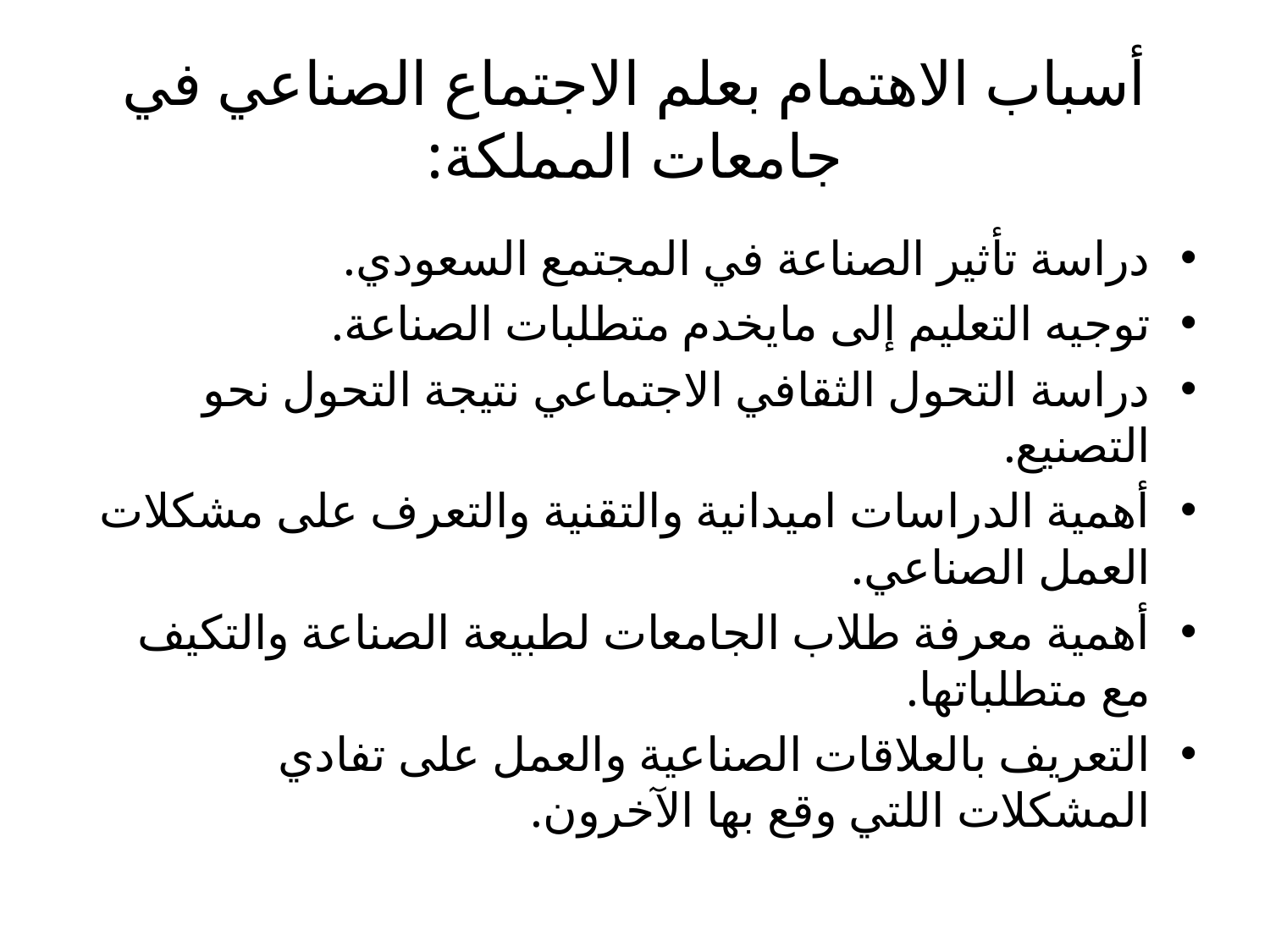

# أسباب الاهتمام بعلم الاجتماع الصناعي في جامعات المملكة:
دراسة تأثير الصناعة في المجتمع السعودي.
توجيه التعليم إلى مايخدم متطلبات الصناعة.
دراسة التحول الثقافي الاجتماعي نتيجة التحول نحو التصنيع.
أهمية الدراسات اميدانية والتقنية والتعرف على مشكلات العمل الصناعي.
أهمية معرفة طلاب الجامعات لطبيعة الصناعة والتكيف مع متطلباتها.
التعريف بالعلاقات الصناعية والعمل على تفادي المشكلات اللتي وقع بها الآخرون.